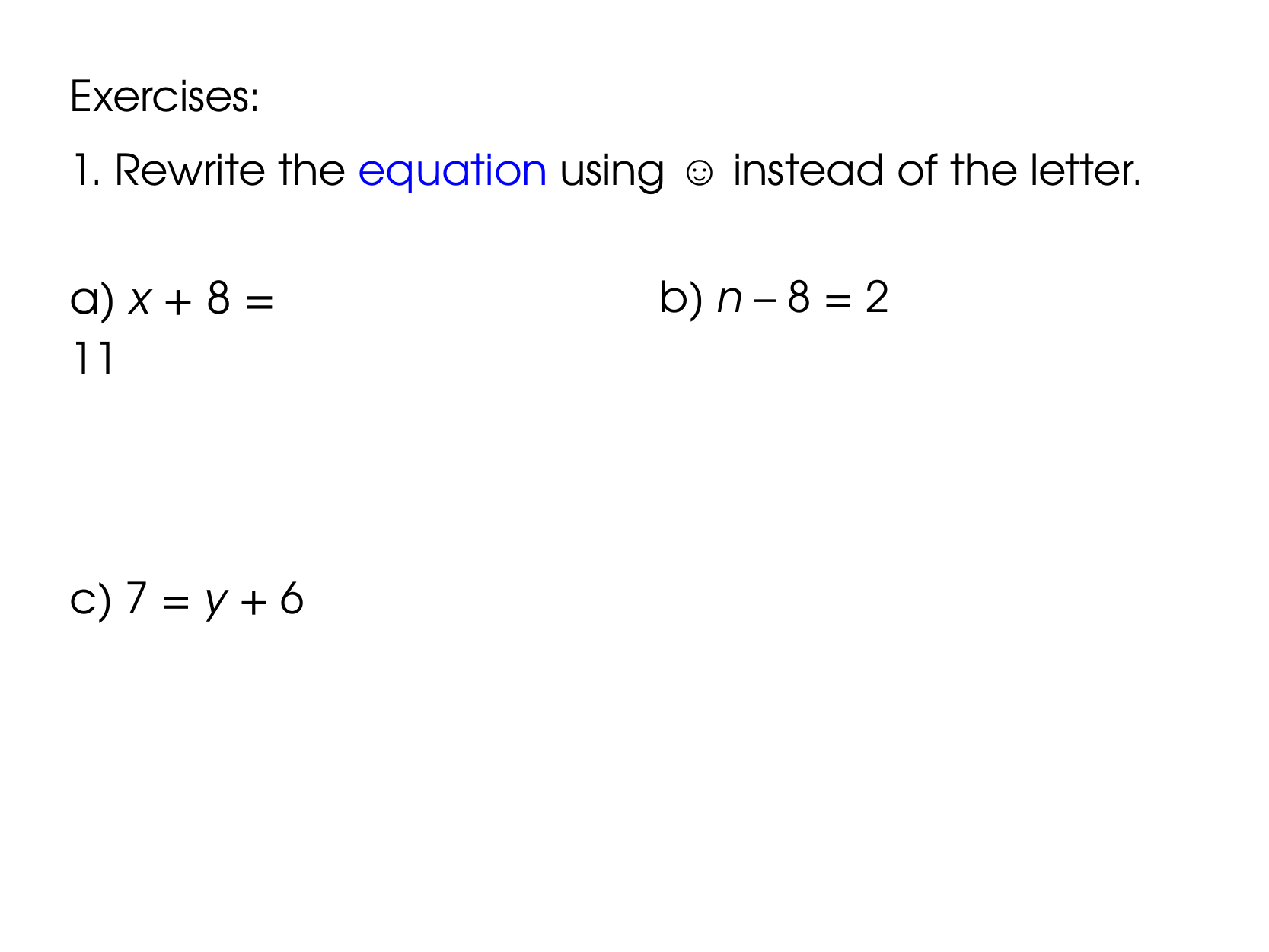

Exercises:
1. Rewrite the equation using ☺ instead of the letter.
a) x + 8 = 11
b) n – 8 = 2
c) 7 = y + 6